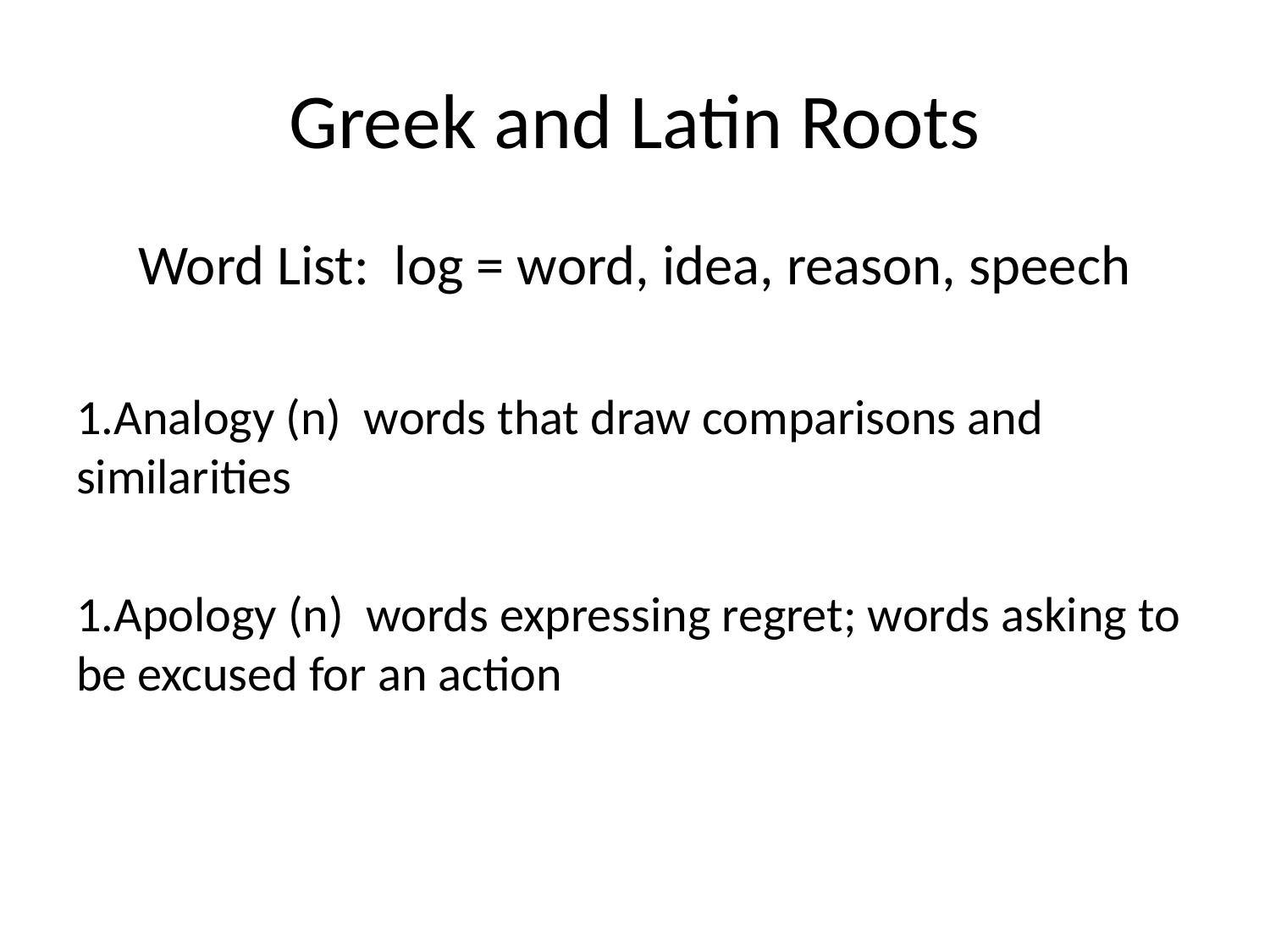

# Greek and Latin Roots
Word List:  log = word, idea, reason, speech

1.Analogy (n)  words that draw comparisons and similarities

1.Apology (n)  words expressing regret; words asking to be excused for an action